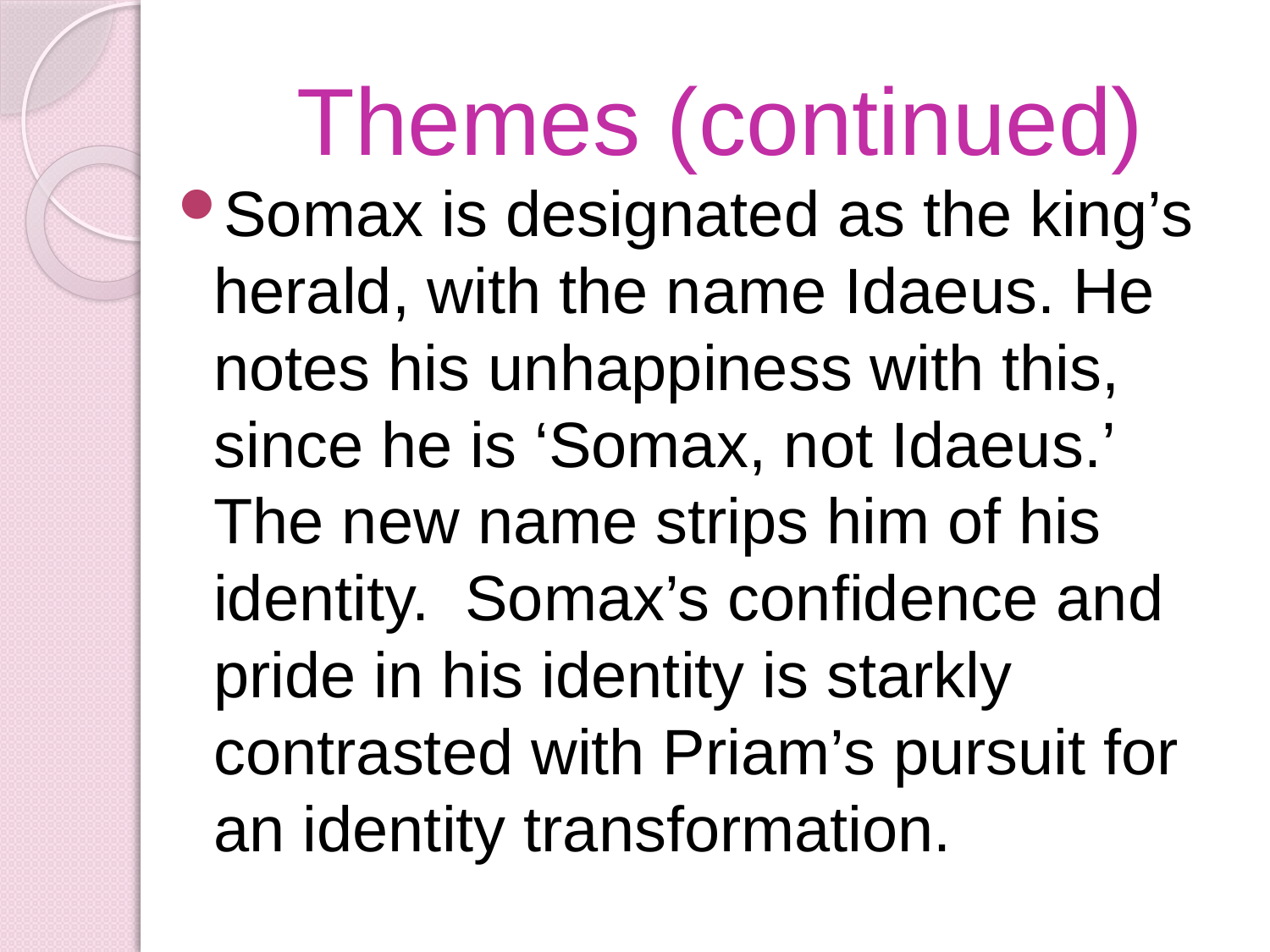

# Themes (continued)
Somax is designated as the king’s herald, with the name Idaeus. He notes his unhappiness with this, since he is ‘Somax, not Idaeus.’ The new name strips him of his identity.  Somax’s confidence and pride in his identity is starkly contrasted with Priam’s pursuit for an identity transformation.